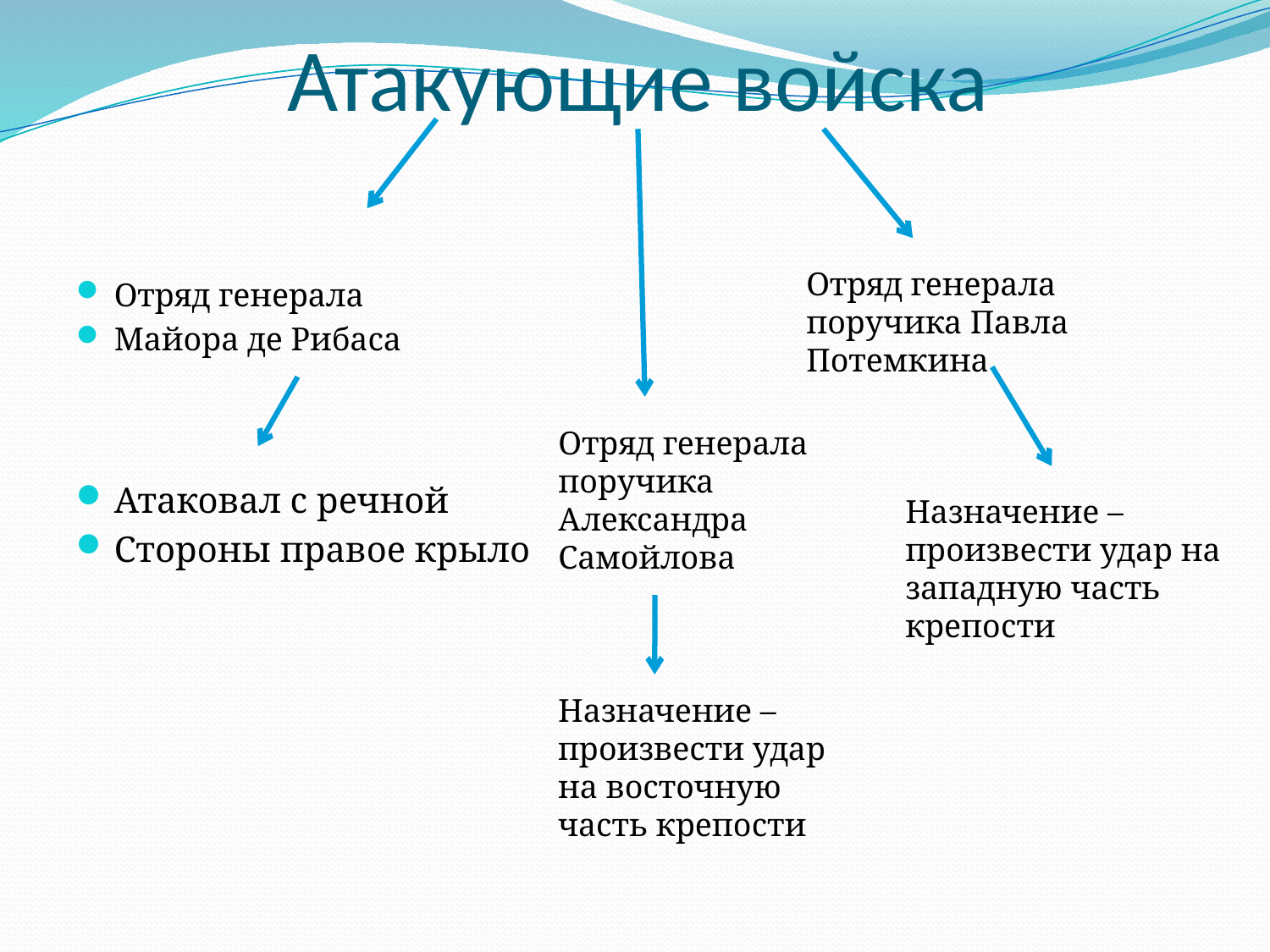

# Атакующие войска
Отряд генерала поручика Павла Потемкина
Отряд генерала
Майора де Рибаса

Атаковал с речной
Стороны правое крыло
Отряд генерала поручика Александра Самойлова
Назначение – произвести удар на западную часть крепости
Назначение –произвести удар на восточную часть крепости